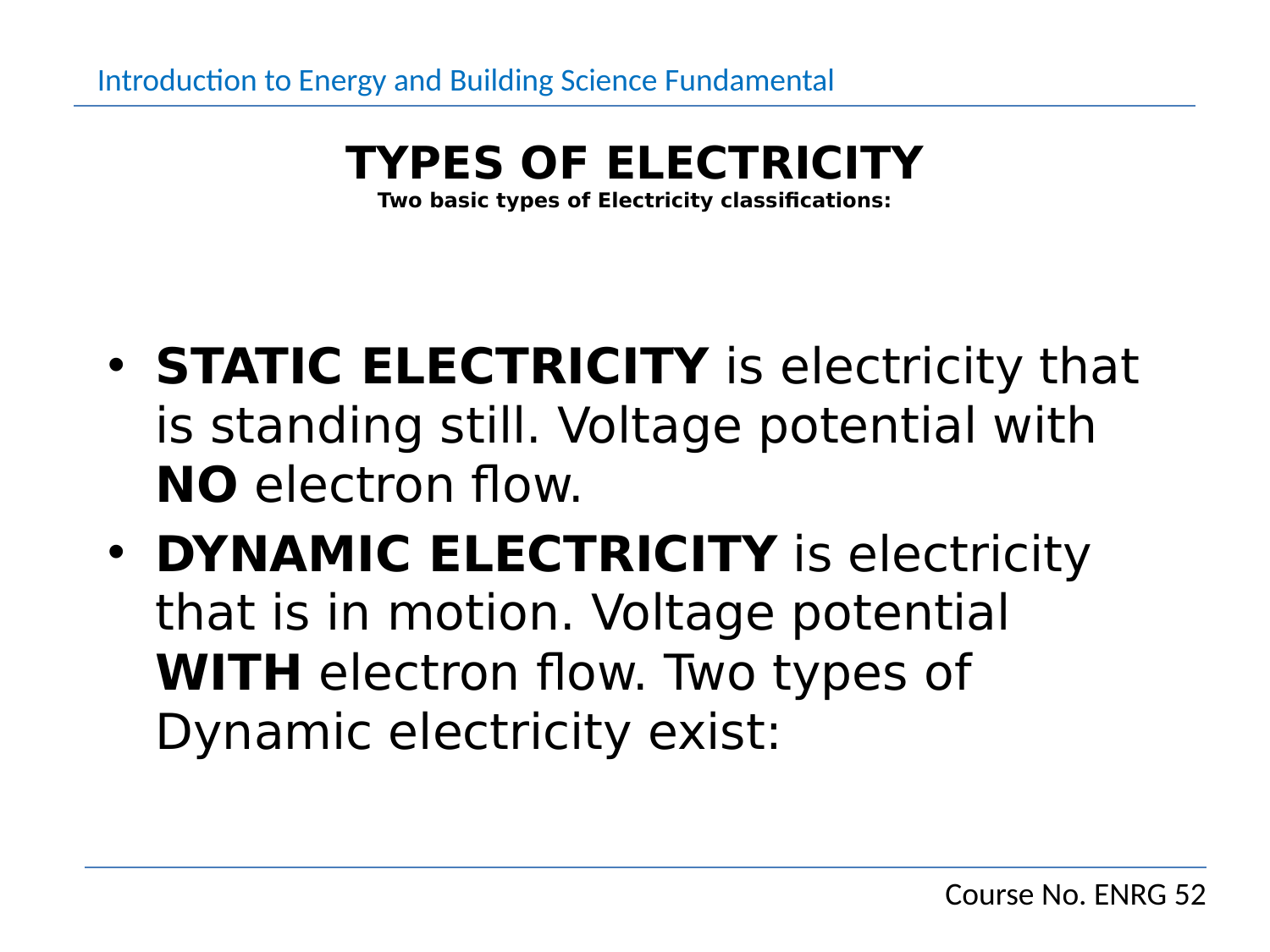

# TYPES OF ELECTRICITY Two basic types of Electricity classifications:
STATIC ELECTRICITY is electricity that is standing still. Voltage potential with NO electron flow.
DYNAMIC ELECTRICITY is electricity that is in motion. Voltage potential WITH electron flow. Two types of Dynamic electricity exist: